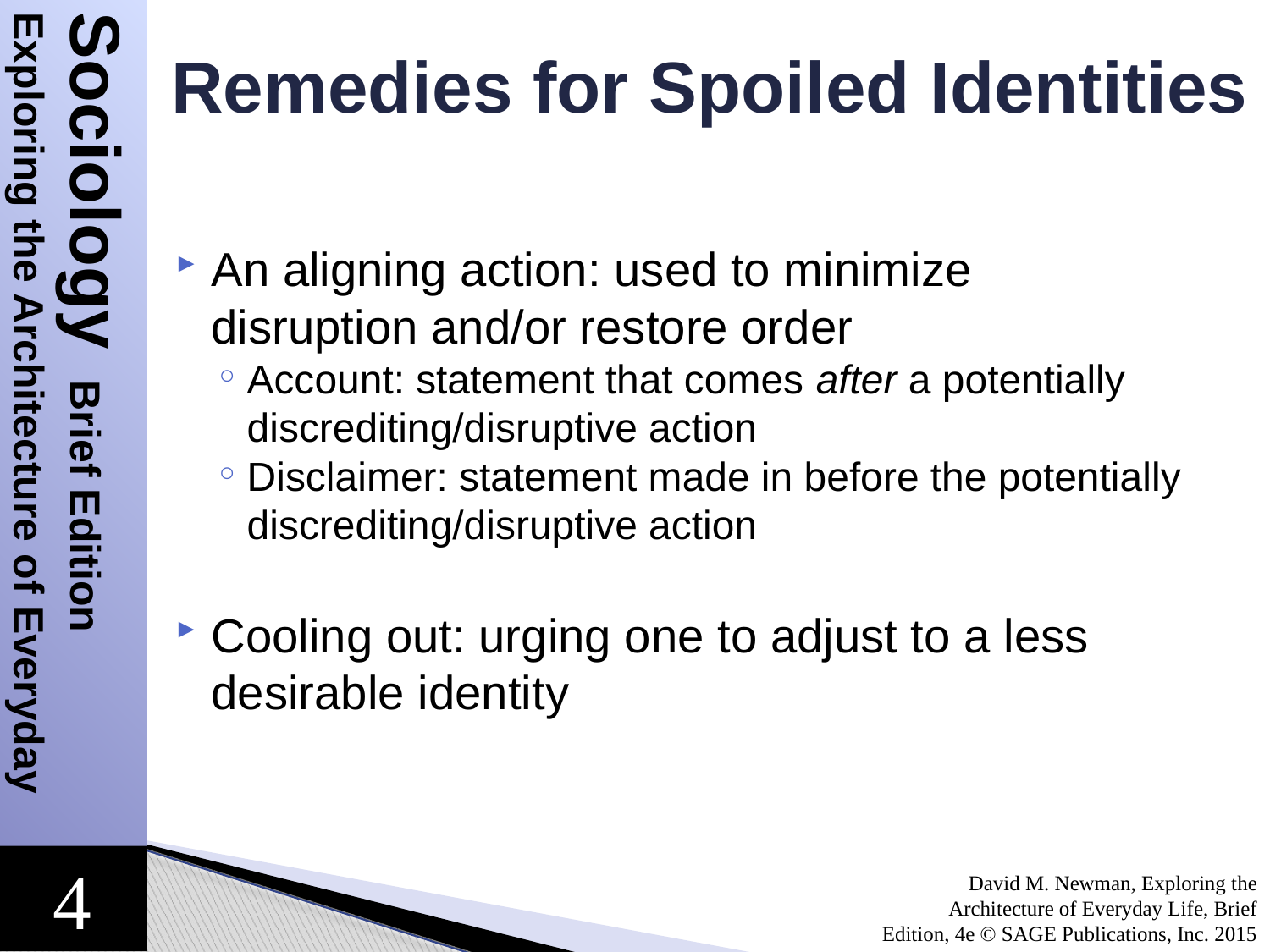

# Remedies for Spoiled Identities
An aligning action: used to minimize disruption and/or restore order
Account: statement that comes after a potentially discrediting/disruptive action
Disclaimer: statement made in before the potentially discrediting/disruptive action

Cooling out: urging one to adjust to a less desirable identity
David M. Newman, Exploring the Architecture of Everyday Life, Brief Edition, 4e © SAGE Publications, Inc. 2015